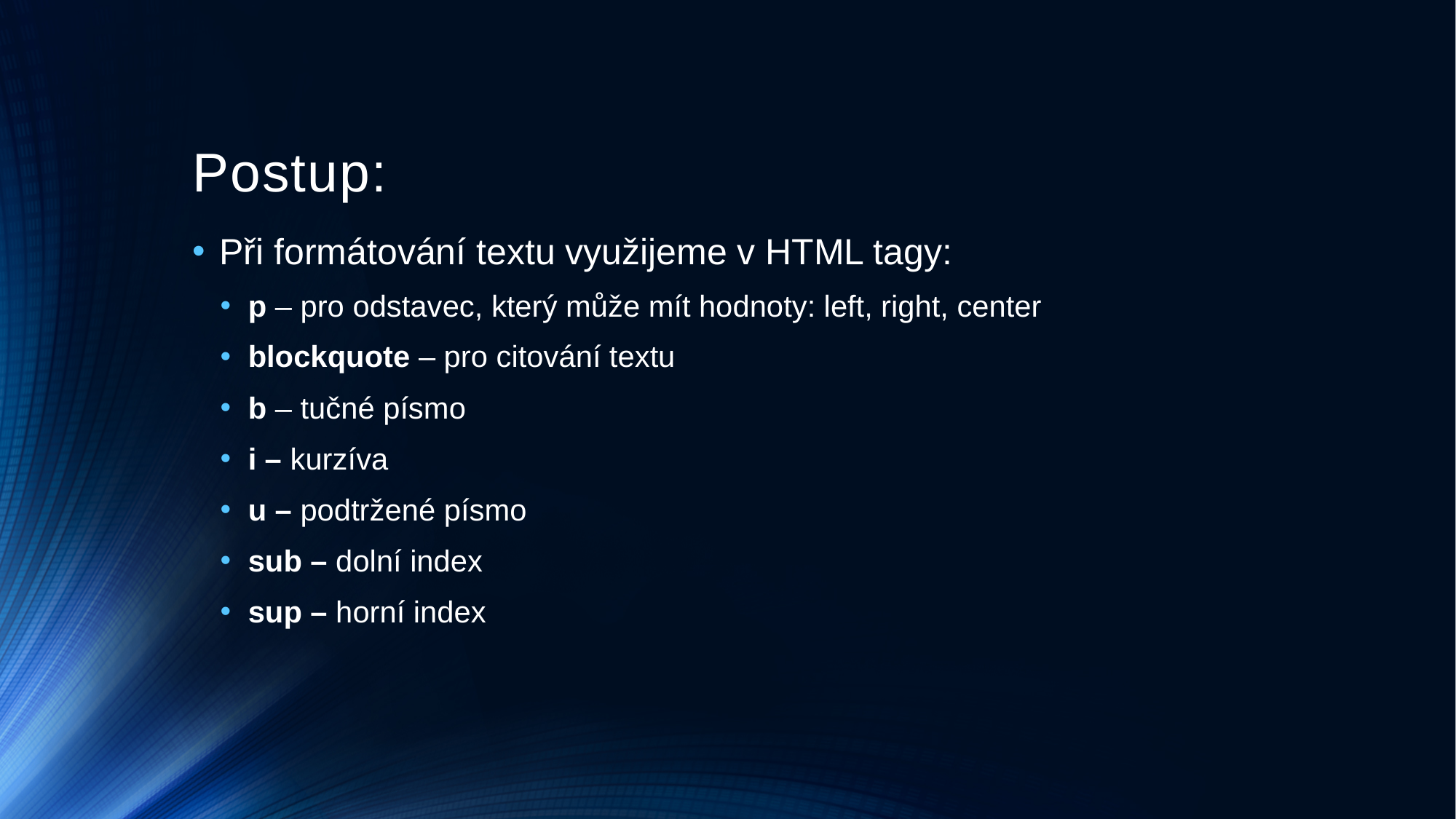

# Postup:
Při formátování textu využijeme v HTML tagy:
p – pro odstavec, který může mít hodnoty: left, right, center
blockquote – pro citování textu
b – tučné písmo
i – kurzíva
u – podtržené písmo
sub – dolní index
sup – horní index